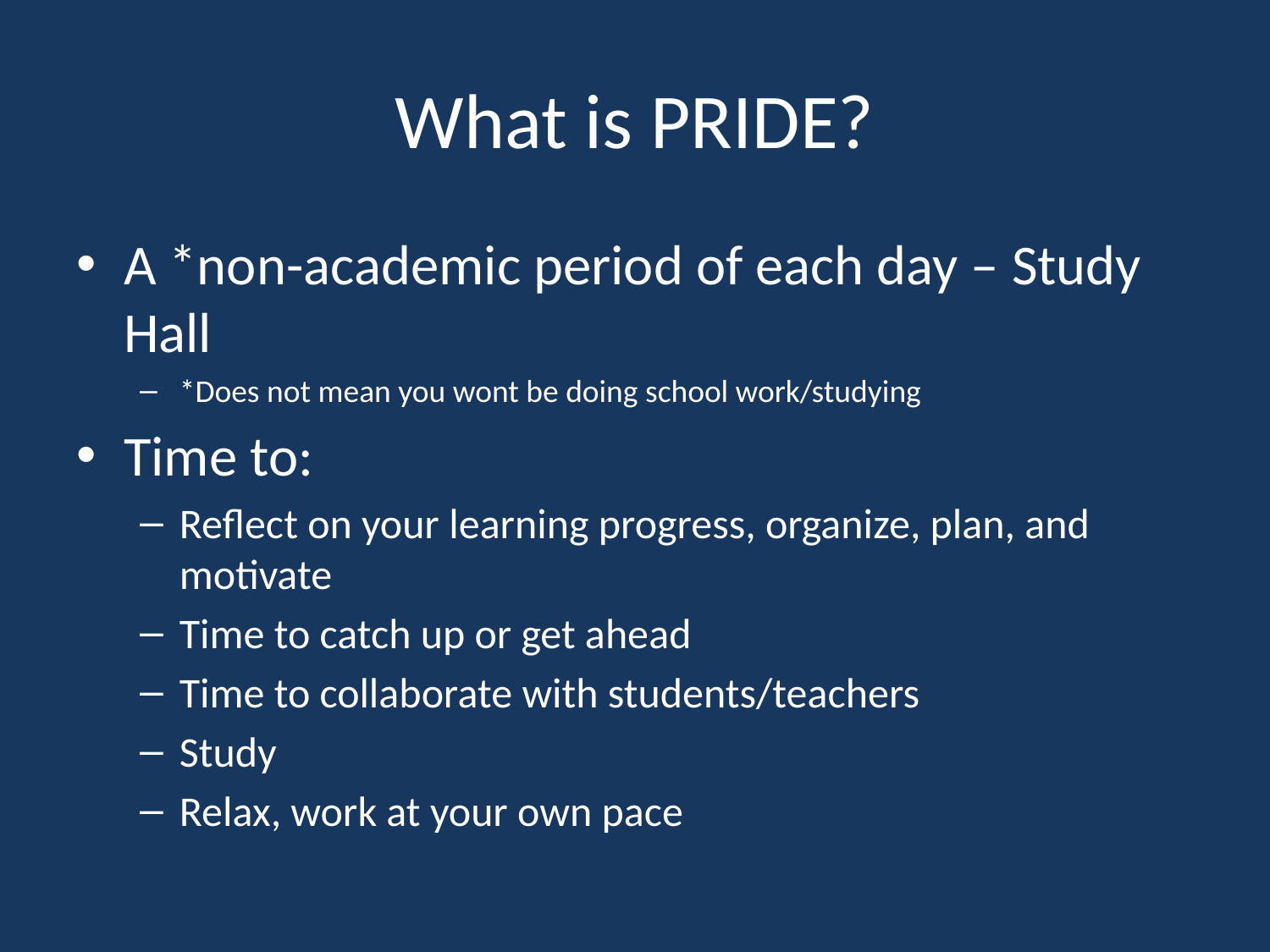

# What is PRIDE?
A *non-academic period of each day – Study Hall
*Does not mean you wont be doing school work/studying
Time to:
Reflect on your learning progress, organize, plan, and motivate
Time to catch up or get ahead
Time to collaborate with students/teachers
Study
Relax, work at your own pace